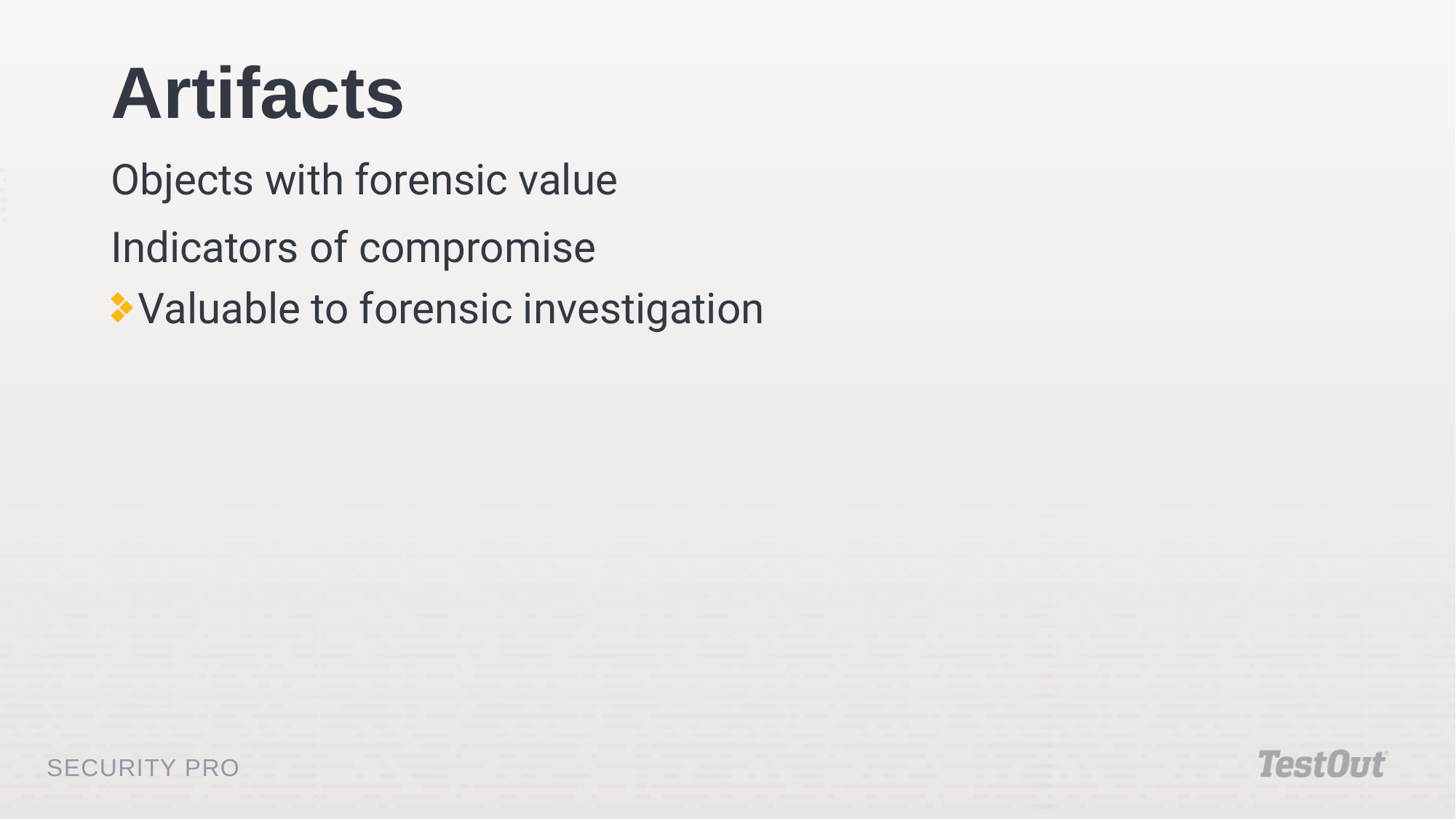

# Artifacts
Objects with forensic value
Indicators of compromise
Valuable to forensic investigation
Security Pro